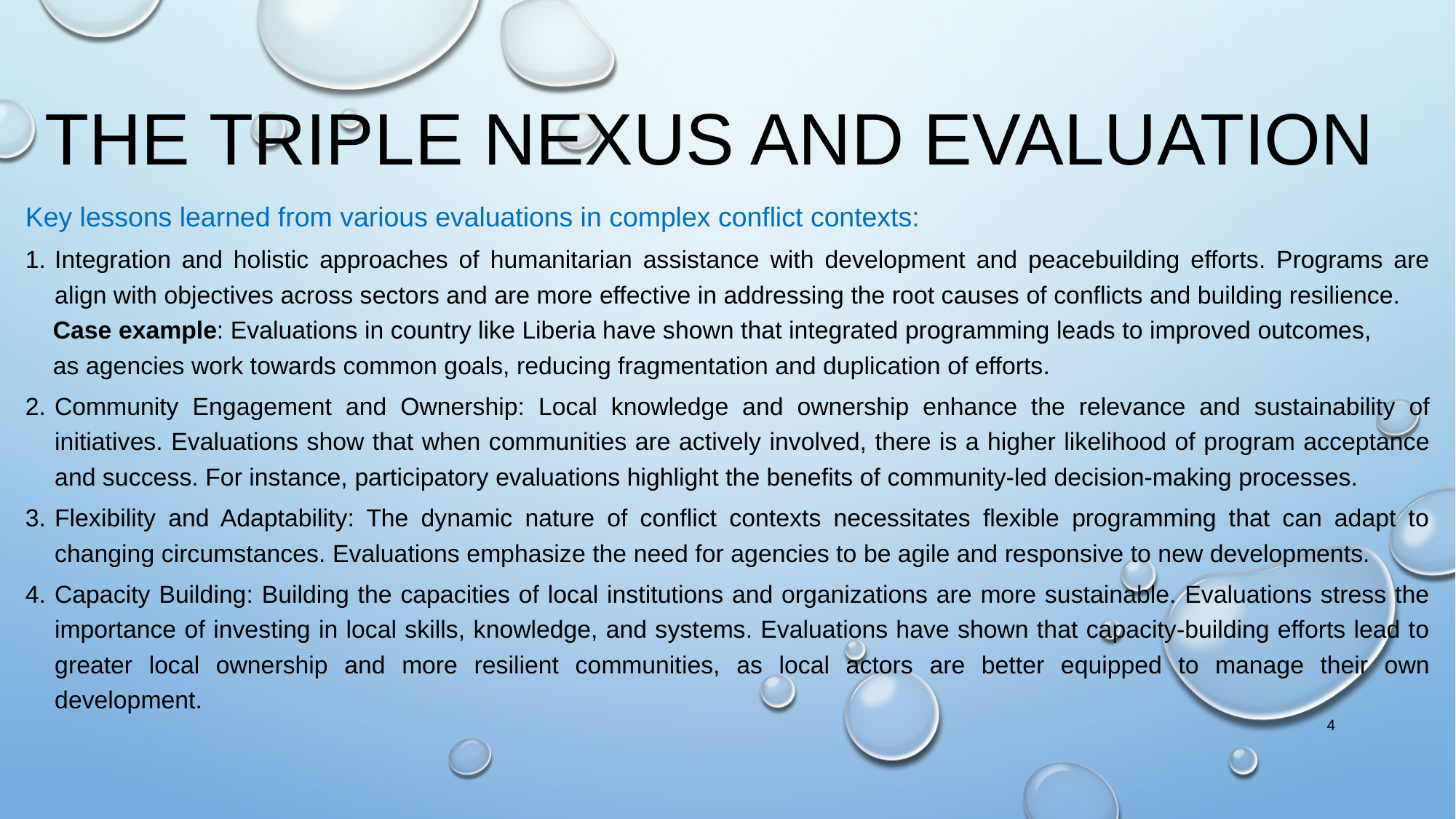

# The triple nexus and evaluation
Key lessons learned from various evaluations in complex conflict contexts:
Integration and holistic approaches of humanitarian assistance with development and peacebuilding efforts. Programs are align with objectives across sectors and are more effective in addressing the root causes of conflicts and building resilience.
    Case example: Evaluations in country like Liberia have shown that integrated programming leads to improved outcomes,
    as agencies work towards common goals, reducing fragmentation and duplication of efforts.
Community Engagement and Ownership: Local knowledge and ownership enhance the relevance and sustainability of initiatives. Evaluations show that when communities are actively involved, there is a higher likelihood of program acceptance and success. For instance, participatory evaluations highlight the benefits of community-led decision-making processes.
Flexibility and Adaptability: The dynamic nature of conflict contexts necessitates flexible programming that can adapt to changing circumstances. Evaluations emphasize the need for agencies to be agile and responsive to new developments.
Capacity Building: Building the capacities of local institutions and organizations are more sustainable. Evaluations stress the importance of investing in local skills, knowledge, and systems. Evaluations have shown that capacity-building efforts lead to greater local ownership and more resilient communities, as local actors are better equipped to manage their own development.
4